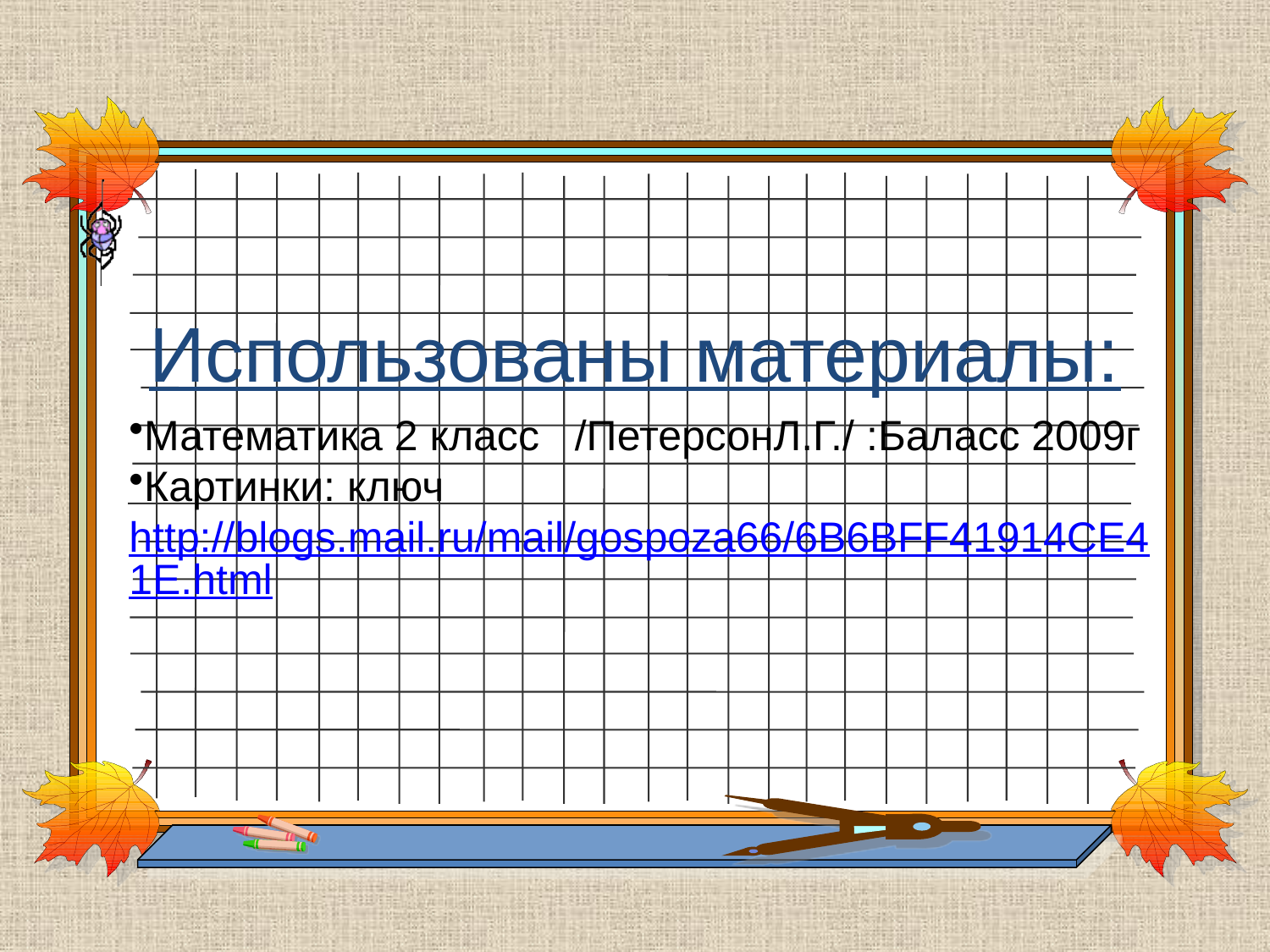

# Использованы материалы:
Математика 2 класс   /ПетерсонЛ.Г./ :Баласс 2009г
Картинки: ключ http://blogs.mail.ru/mail/gospoza66/6B6BFF41914CE41E.html